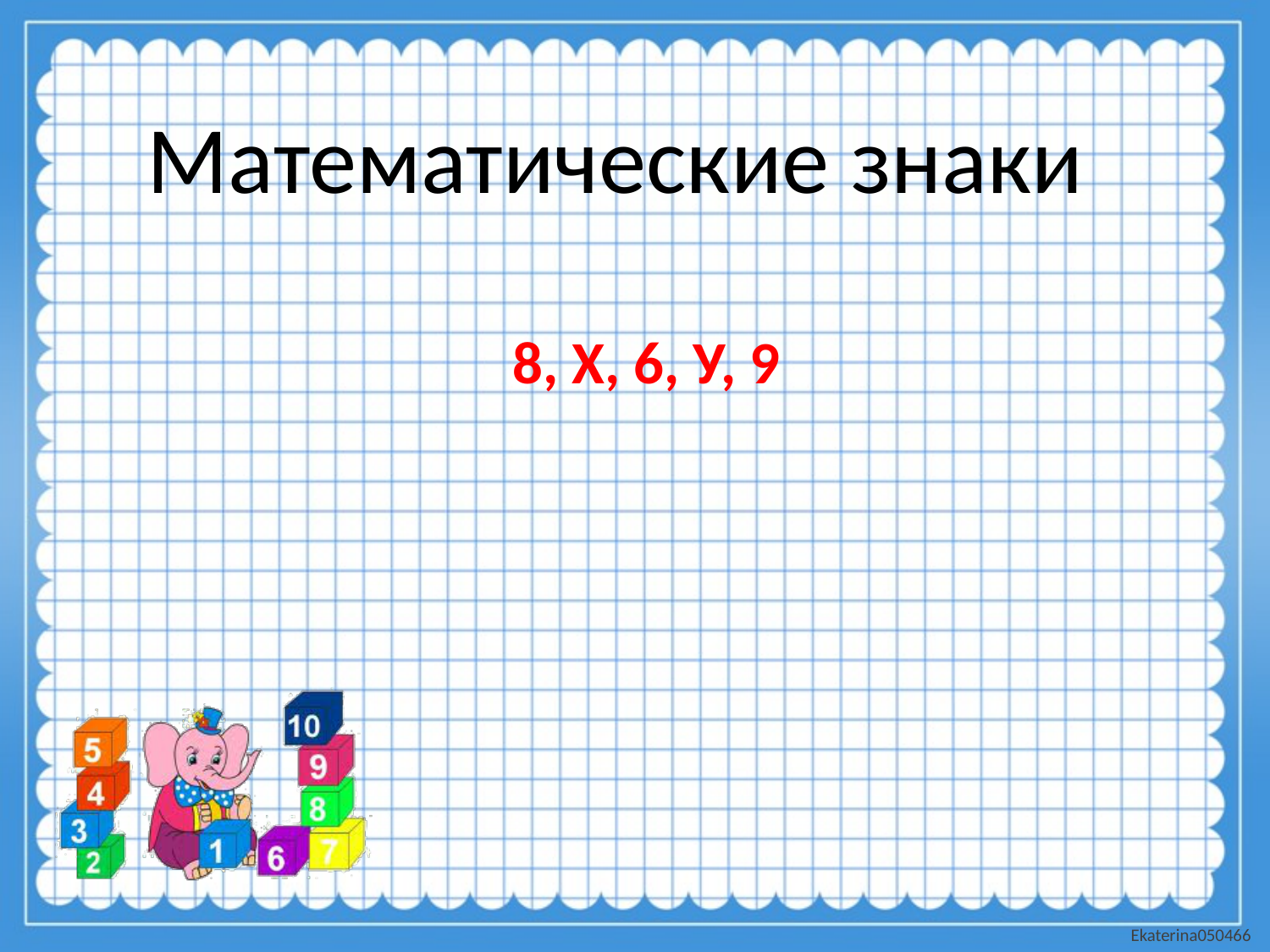

Математические знаки
# 8, Х, 6, У, 9